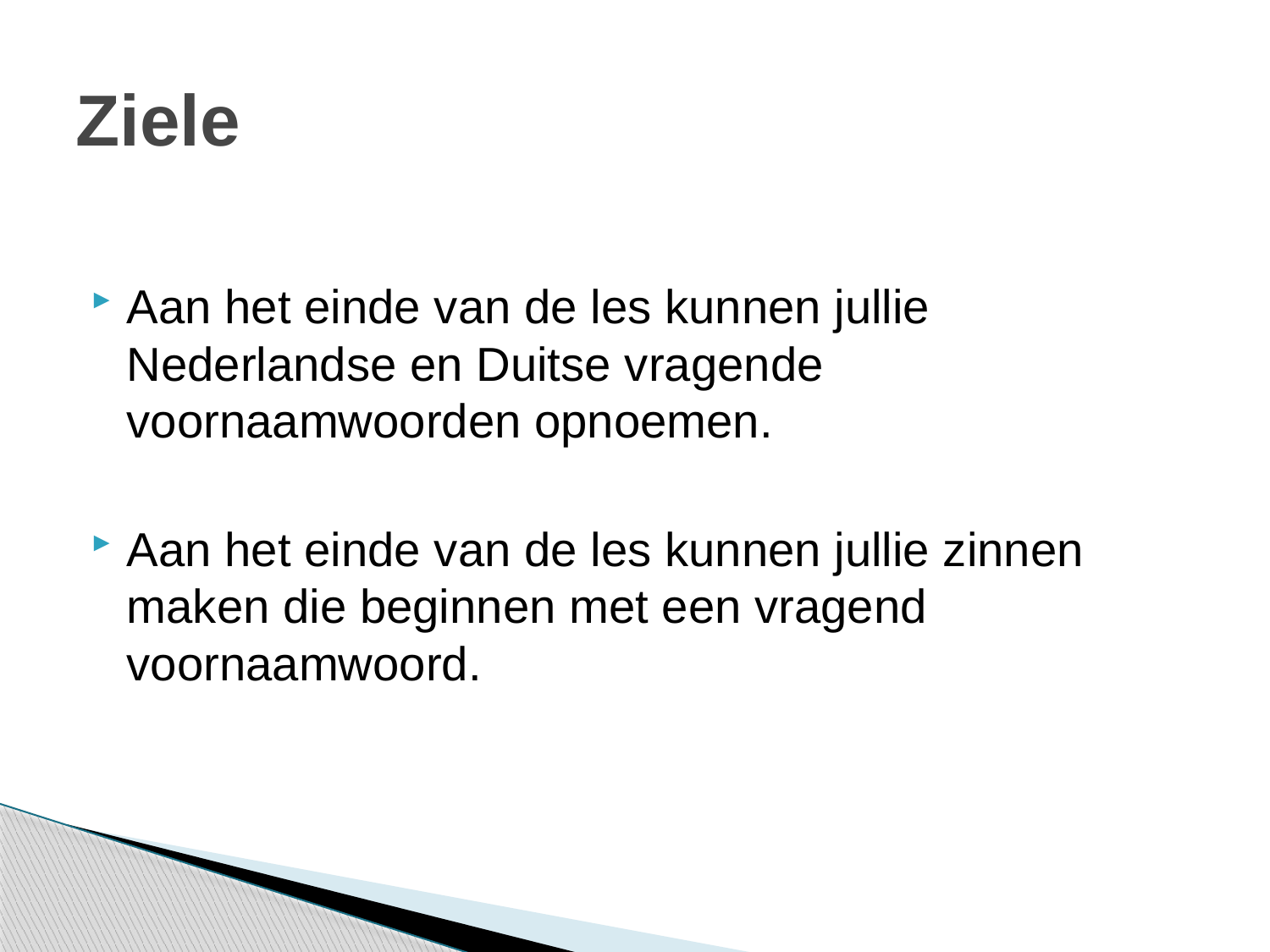

# Ziele

Aan het einde van de les kunnen jullie Nederlandse en Duitse vragende voornaamwoorden opnoemen.

Aan het einde van de les kunnen jullie zinnen maken die beginnen met een vragend voornaamwoord.